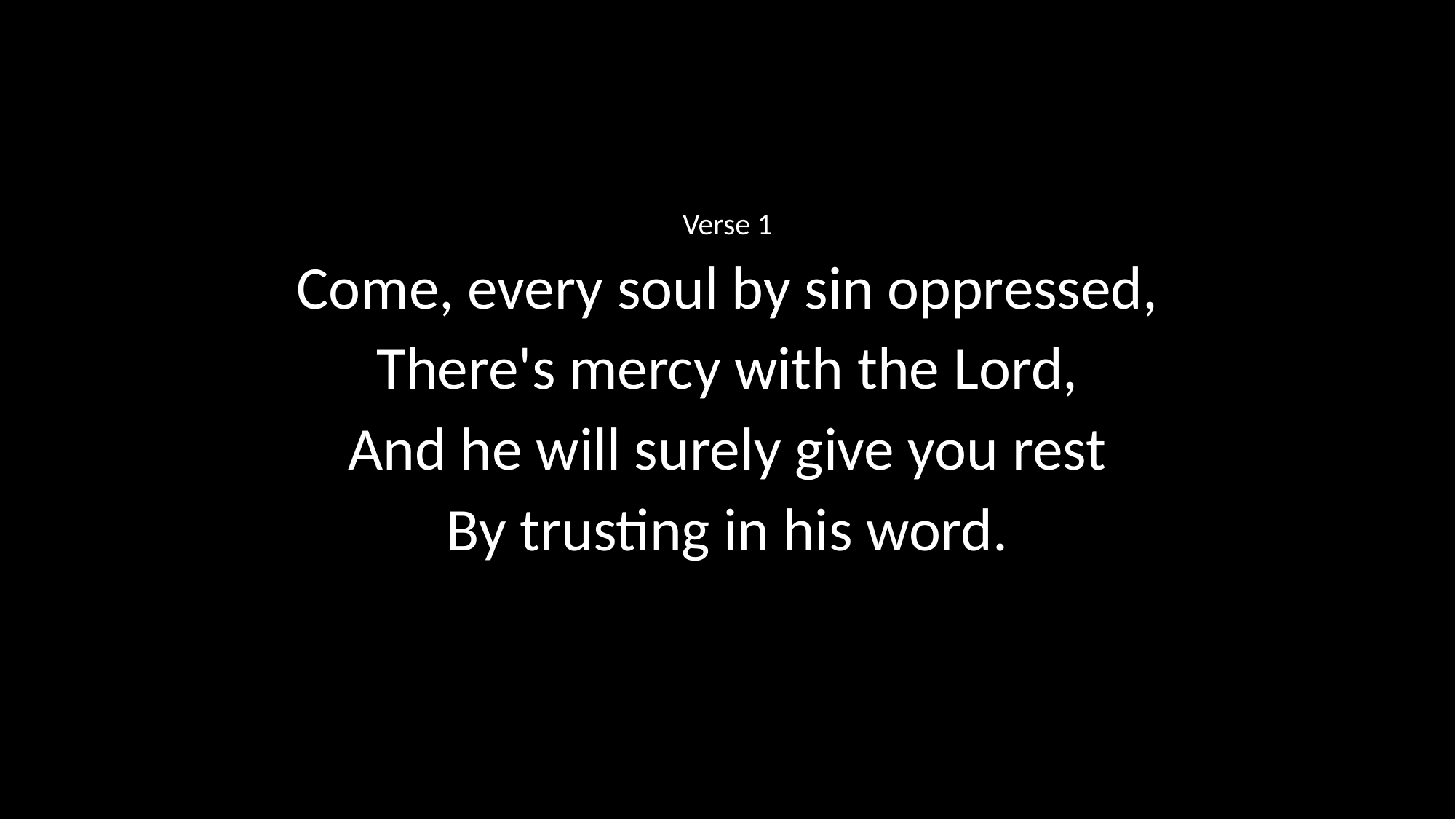

Verse 1
Come, every soul by sin oppressed,
There's mercy with the Lord,
And he will surely give you rest
By trusting in his word.